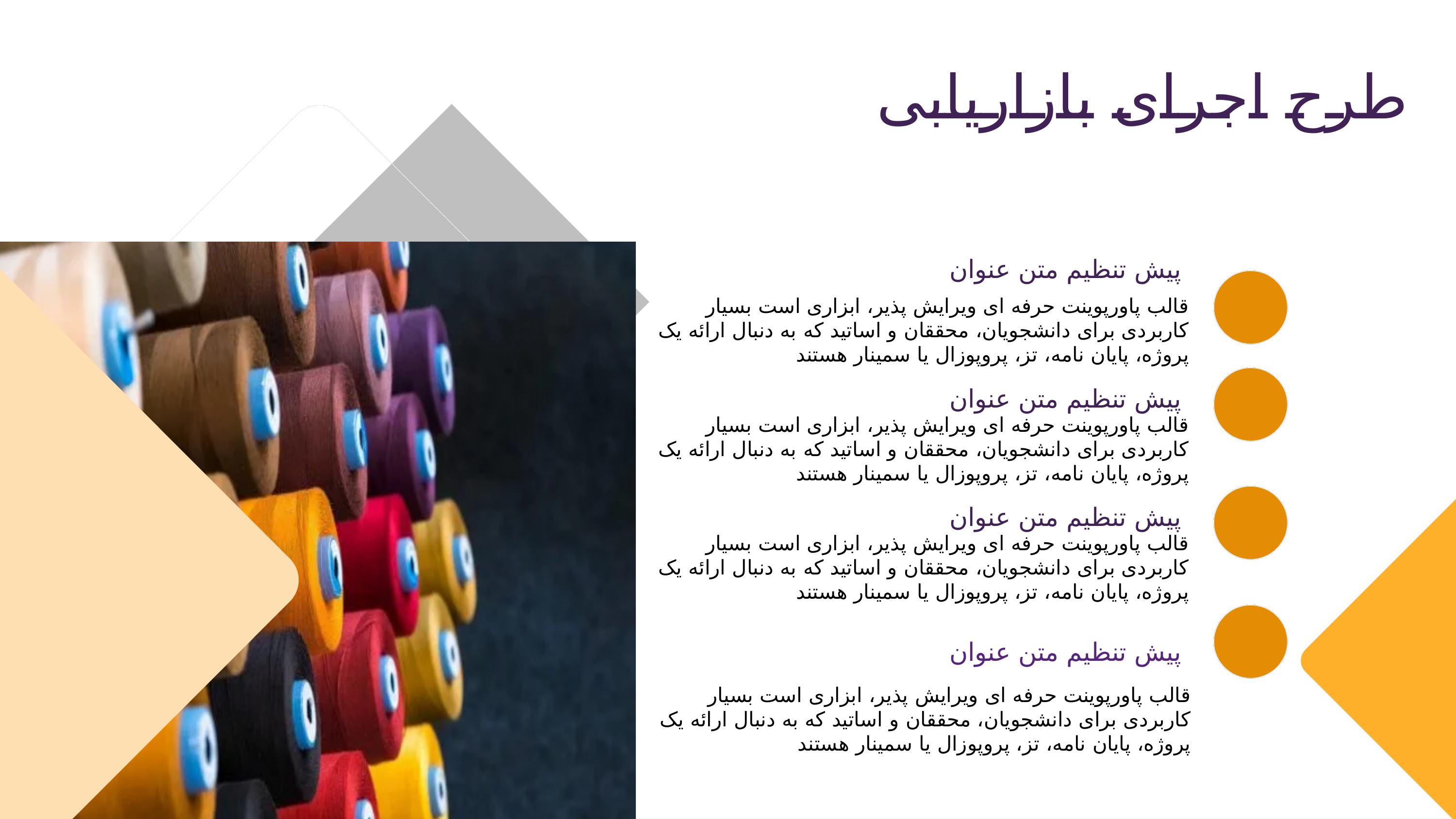

طرح اجرای بازاریابی

 پیش تنظیم متن عنوان

قالب پاورپوینت حرفه ای ویرایش پذیر، ابزاری است بسیار کاربردی برای دانشجویان، محققان و اساتید که به دنبال ارائه یک پروژه، پایان نامه، تز، پروپوزال یا سمینار هستند

 پیش تنظیم متن عنوان
قالب پاورپوینت حرفه ای ویرایش پذیر، ابزاری است بسیار کاربردی برای دانشجویان، محققان و اساتید که به دنبال ارائه یک پروژه، پایان نامه، تز، پروپوزال یا سمینار هستند

 پیش تنظیم متن عنوان

قالب پاورپوینت حرفه ای ویرایش پذیر، ابزاری است بسیار کاربردی برای دانشجویان، محققان و اساتید که به دنبال ارائه یک پروژه، پایان نامه، تز، پروپوزال یا سمینار هستند

 پیش تنظیم متن عنوان

قالب پاورپوینت حرفه ای ویرایش پذیر، ابزاری است بسیار کاربردی برای دانشجویان، محققان و اساتید که به دنبال ارائه یک پروژه، پایان نامه، تز، پروپوزال یا سمینار هستند